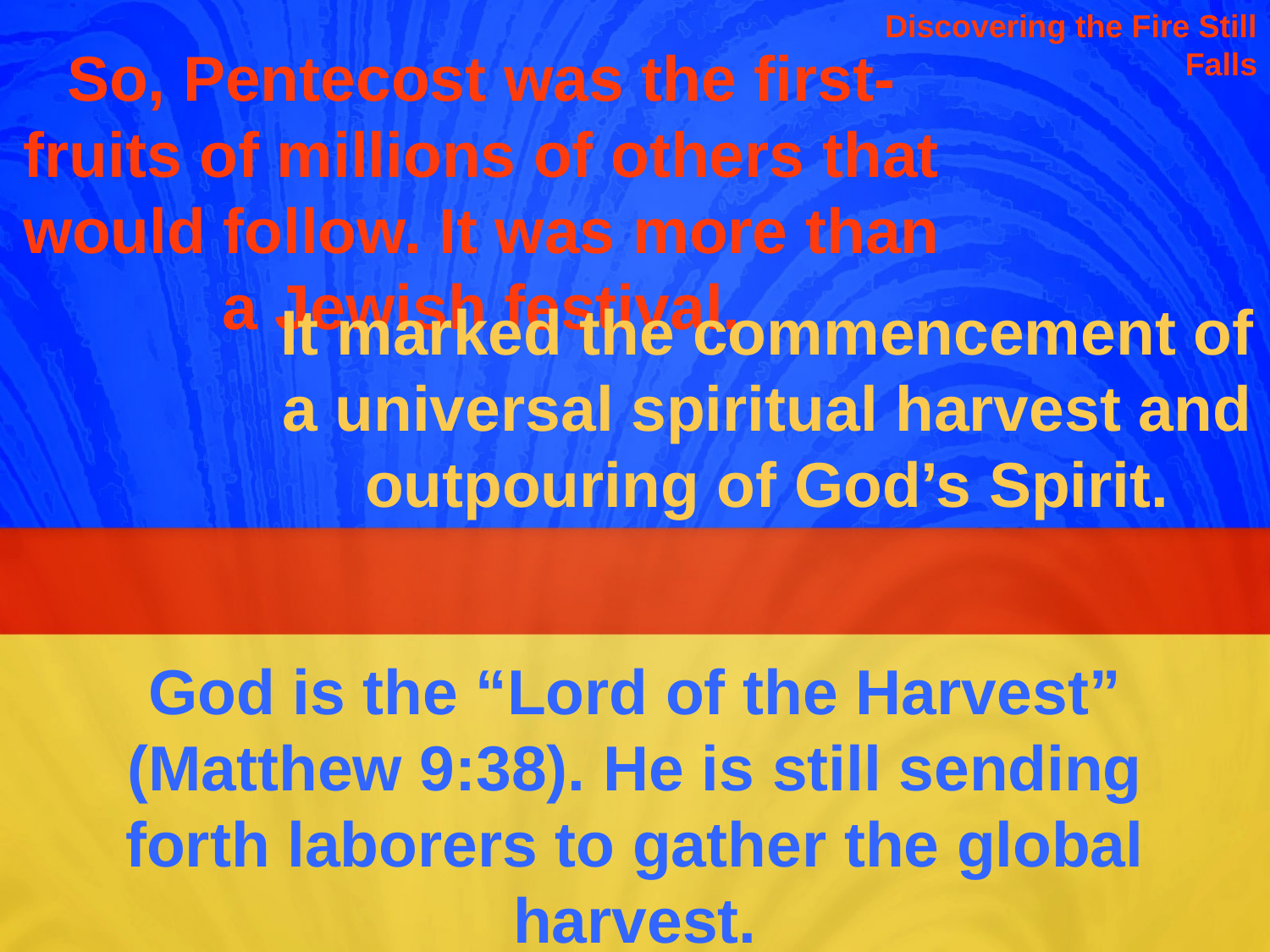

Discovering the Fire Still Falls
So, Pentecost was the first-fruits of millions of others that would follow. It was more than a Jewish festival.
It marked the commencement of a universal spiritual harvest and outpouring of God’s Spirit.
God is the “Lord of the Harvest” (Matthew 9:38). He is still sending forth laborers to gather the global harvest.